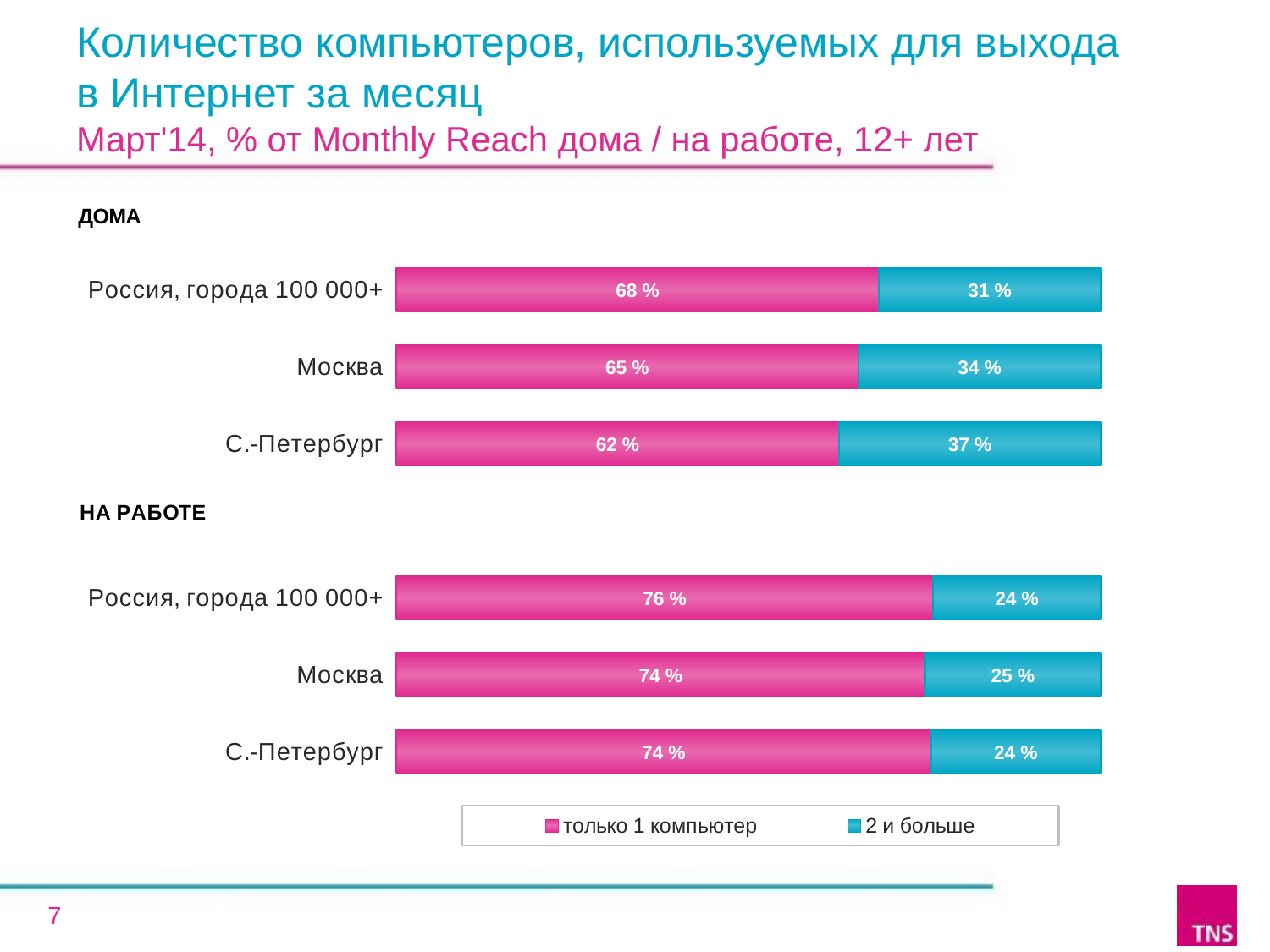

Количество компьютеров, используемых для выхода
в Интернет за месяц
Март'14, % от Monthly Reach дома / на работе, 12+ лет

### Chart

| Category | только 1 компьютер | 2 и больше |
|---|---|---|
|  | None | None |
| Россия, города 100 000+ | 68.3 | 31.4 |
| Москва | 65.4 | 34.300000000000004 |
| С.-Петербург | 62.4 | 36.9 |
|  | None | None |
| Россия, города 100 000+ | 75.6 | 23.6 |
| Москва | 74.3 | 24.7 |
| С.-Петербург | 74.1 | 23.5 |
7